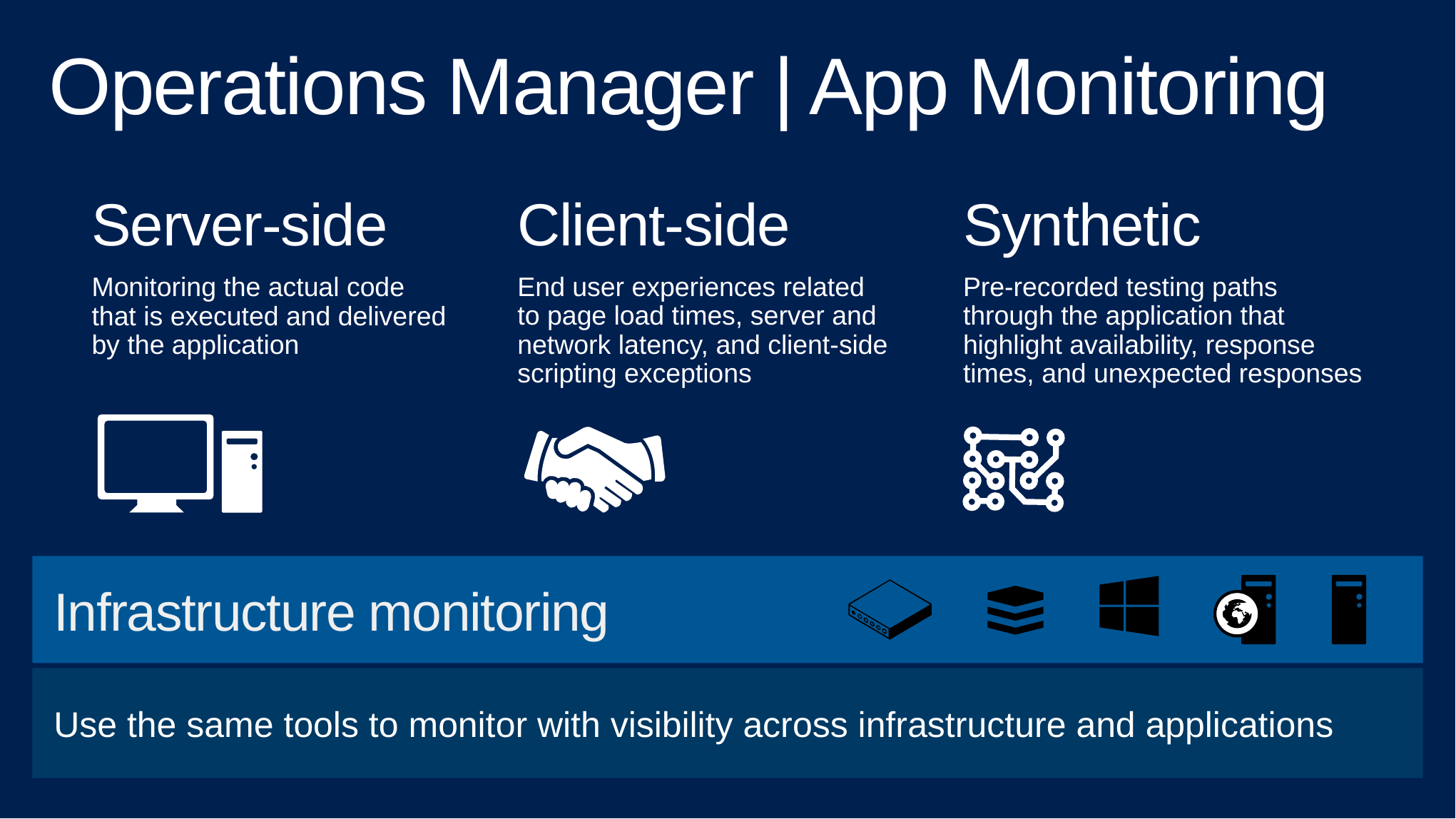

# Operations Manager | App Monitoring
Client-side
End user experiences related
to page load times, server and network latency, and client-side scripting exceptions

Synthetic
Pre-recorded testing paths
through the application that highlight availability, response times, and unexpected responses

Server-side
Monitoring the actual code
that is executed and delivered
by the application

Infrastructure monitoring

Use the same tools to monitor with visibility across infrastructure and applications